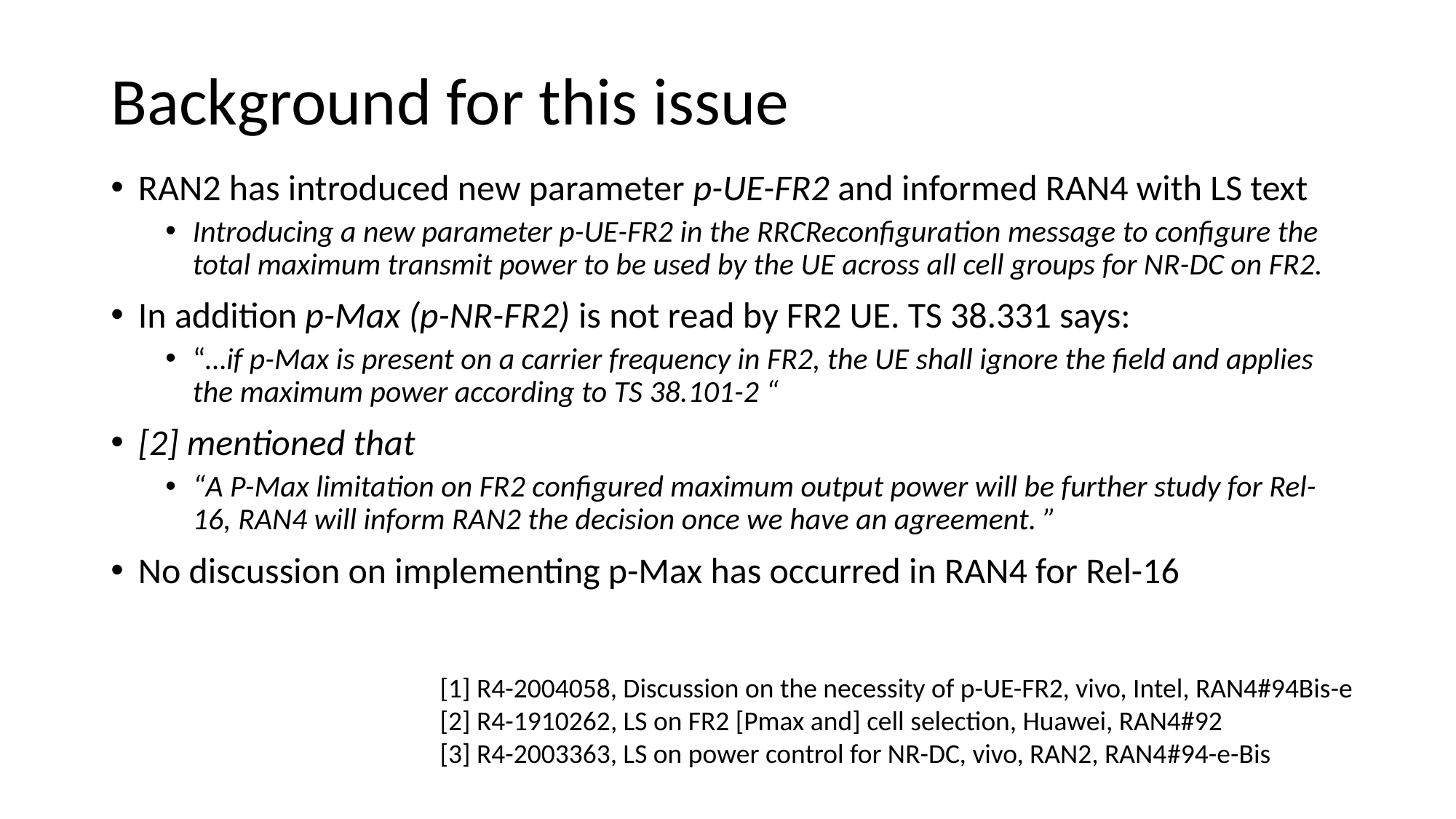

# Background for this issue
RAN2 has introduced new parameter p-UE-FR2 and informed RAN4 with LS text
Introducing a new parameter p-UE-FR2 in the RRCReconfiguration message to configure the total maximum transmit power to be used by the UE across all cell groups for NR-DC on FR2.
In addition p-Max (p-NR-FR2) is not read by FR2 UE. TS 38.331 says:
“…if p-Max is present on a carrier frequency in FR2, the UE shall ignore the field and applies the maximum power according to TS 38.101-2 “
[2] mentioned that
“A P-Max limitation on FR2 configured maximum output power will be further study for Rel-16, RAN4 will inform RAN2 the decision once we have an agreement. ”
No discussion on implementing p-Max has occurred in RAN4 for Rel-16
[1] R4-2004058, Discussion on the necessity of p-UE-FR2, vivo, Intel, RAN4#94Bis-e
[2] R4-1910262, LS on FR2 [Pmax and] cell selection, Huawei, RAN4#92
[3] R4-2003363, LS on power control for NR-DC, vivo, RAN2, RAN4#94-e-Bis